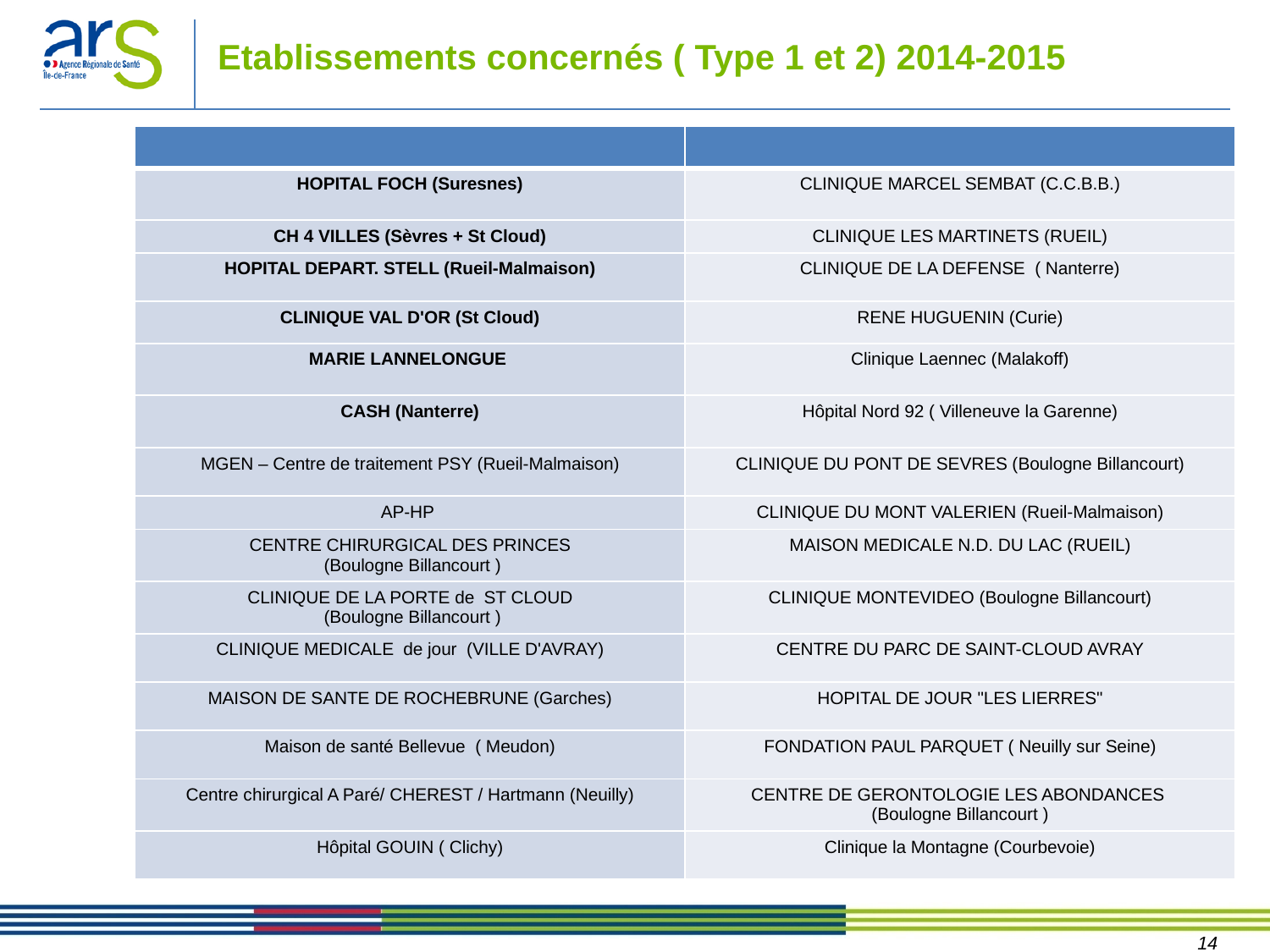

# Etablissements concernés ( Type 1 et 2) 2014-2015
|  |  |
| --- | --- |
| HOPITAL FOCH (Suresnes) | CLINIQUE MARCEL SEMBAT (C.C.B.B.) |
| CH 4 VILLES (Sèvres + St Cloud) | CLINIQUE LES MARTINETS (RUEIL) |
| HOPITAL DEPART. STELL (Rueil-Malmaison) | CLINIQUE DE LA DEFENSE ( Nanterre) |
| CLINIQUE VAL D'OR (St Cloud) | RENE HUGUENIN (Curie) |
| MARIE LANNELONGUE | Clinique Laennec (Malakoff) |
| CASH (Nanterre) | Hôpital Nord 92 ( Villeneuve la Garenne) |
| MGEN – Centre de traitement PSY (Rueil-Malmaison) | CLINIQUE DU PONT DE SEVRES (Boulogne Billancourt) |
| AP-HP | CLINIQUE DU MONT VALERIEN (Rueil-Malmaison) |
| CENTRE CHIRURGICAL DES PRINCES (Boulogne Billancourt ) | MAISON MEDICALE N.D. DU LAC (RUEIL) |
| CLINIQUE DE LA PORTE de ST CLOUD (Boulogne Billancourt ) | CLINIQUE MONTEVIDEO (Boulogne Billancourt) |
| CLINIQUE MEDICALE de jour (VILLE D'AVRAY) | CENTRE DU PARC DE SAINT-CLOUD AVRAY |
| MAISON DE SANTE DE ROCHEBRUNE (Garches) | HOPITAL DE JOUR "LES LIERRES" |
| Maison de santé Bellevue ( Meudon) | FONDATION PAUL PARQUET ( Neuilly sur Seine) |
| Centre chirurgical A Paré/ CHEREST / Hartmann (Neuilly) | CENTRE DE GERONTOLOGIE LES ABONDANCES (Boulogne Billancourt ) |
| Hôpital GOUIN ( Clichy) | Clinique la Montagne (Courbevoie) |